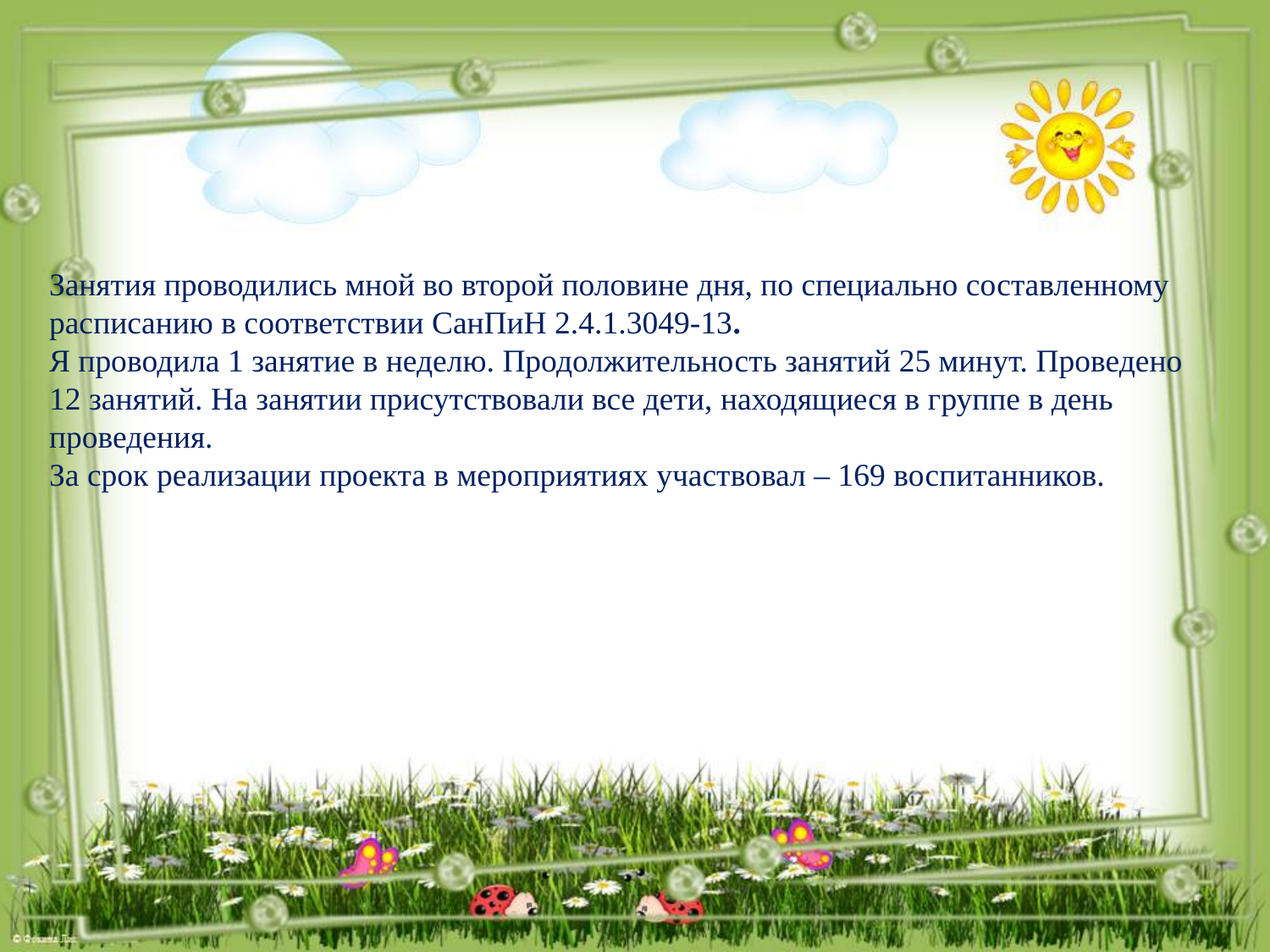

#

Занятия проводились мной во второй половине дня, по специально составленному расписанию в соответствии СанПиН 2.4.1.3049-13.
Я проводила 1 занятие в неделю. Продолжительность занятий 25 минут. Проведено 12 занятий. На занятии присутствовали все дети, находящиеся в группе в день проведения.
За срок реализации проекта в мероприятиях участвовал – 169 воспитанников.